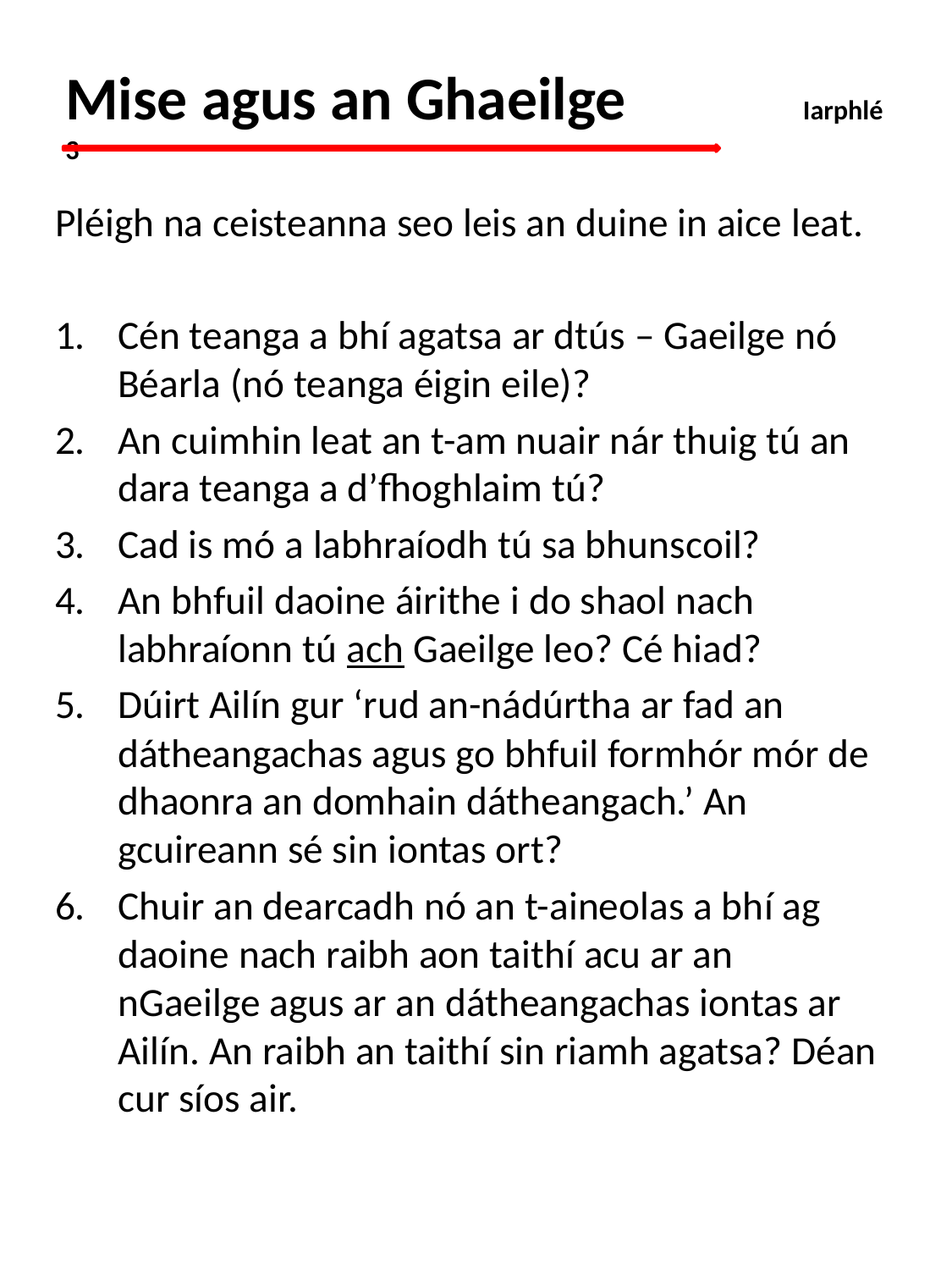

# Mise agus an Ghaeilge	      Iarphlé 3

Pléigh na ceisteanna seo leis an duine in aice leat.

Cén teanga a bhí agatsa ar dtús – Gaeilge nó Béarla (nó teanga éigin eile)?
An cuimhin leat an t-am nuair nár thuig tú an dara teanga a d’fhoghlaim tú?
Cad is mó a labhraíodh tú sa bhunscoil?
An bhfuil daoine áirithe i do shaol nach labhraíonn tú ach Gaeilge leo? Cé hiad?
Dúirt Ailín gur ‘rud an-nádúrtha ar fad an dátheangachas agus go bhfuil formhór mór de dhaonra an domhain dátheangach.’ An gcuireann sé sin iontas ort?
Chuir an dearcadh nó an t-aineolas a bhí ag daoine nach raibh aon taithí acu ar an nGaeilge agus ar an dátheangachas iontas ar Ailín. An raibh an taithí sin riamh agatsa? Déan cur síos air.